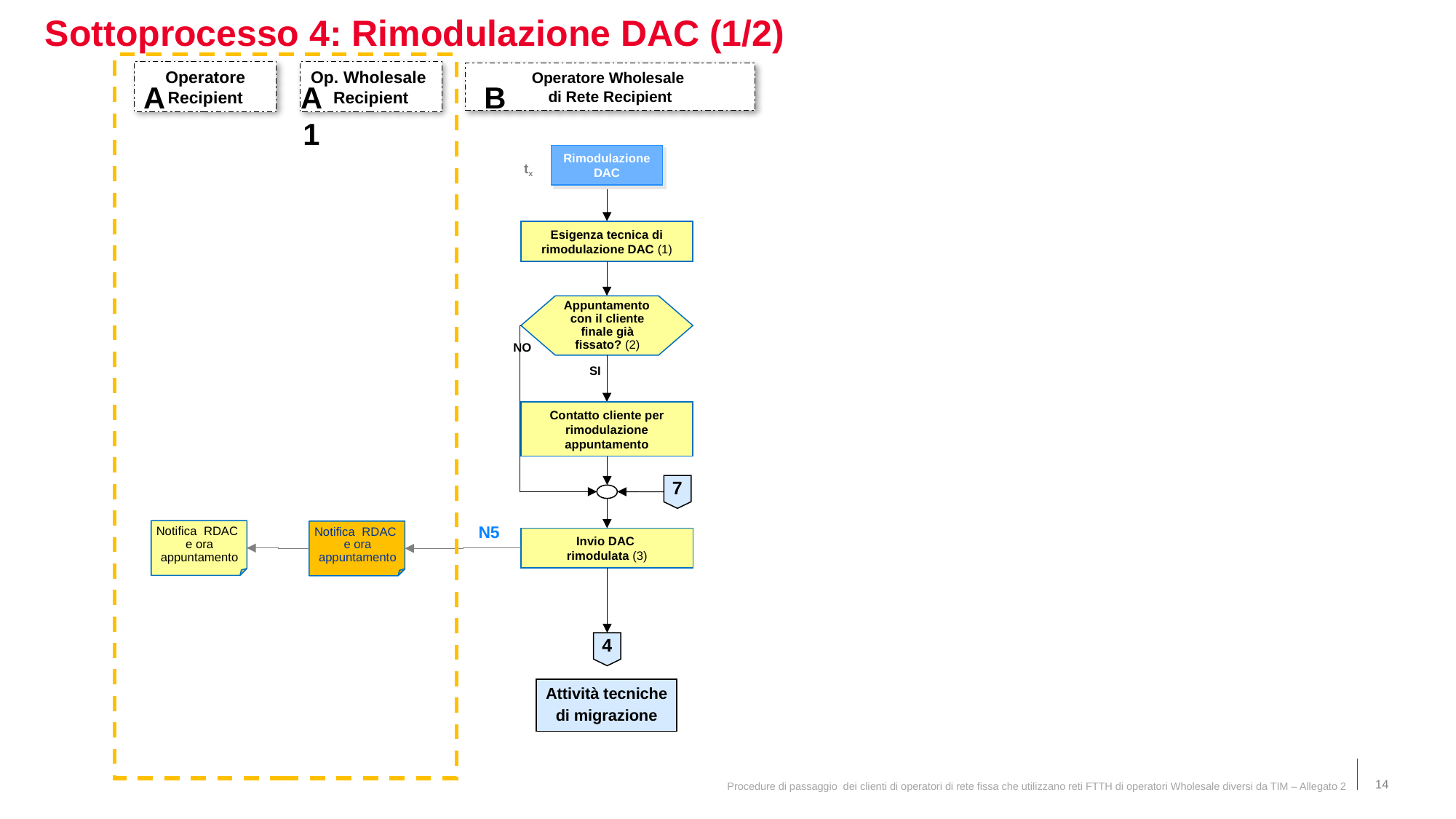

Sottoprocesso 4: Rimodulazione DAC (1/2)

Operatore Recipient
Op. Wholesale  Recipient
Operatore Wholesale
di Rete Recipient
A
A1
B
Rimodulazione DAC
tx
Esigenza tecnica di rimodulazione DAC (1)
Appuntamento con il cliente finale già fissato? (2)
NO
SI
Contatto cliente per rimodulazione appuntamento
7

N5
Notifica  RDAC
e ora appuntamento
Notifica  RDAC
e ora appuntamento
Invio DAC
rimodulata (3)
4
Attività tecniche
di migrazione